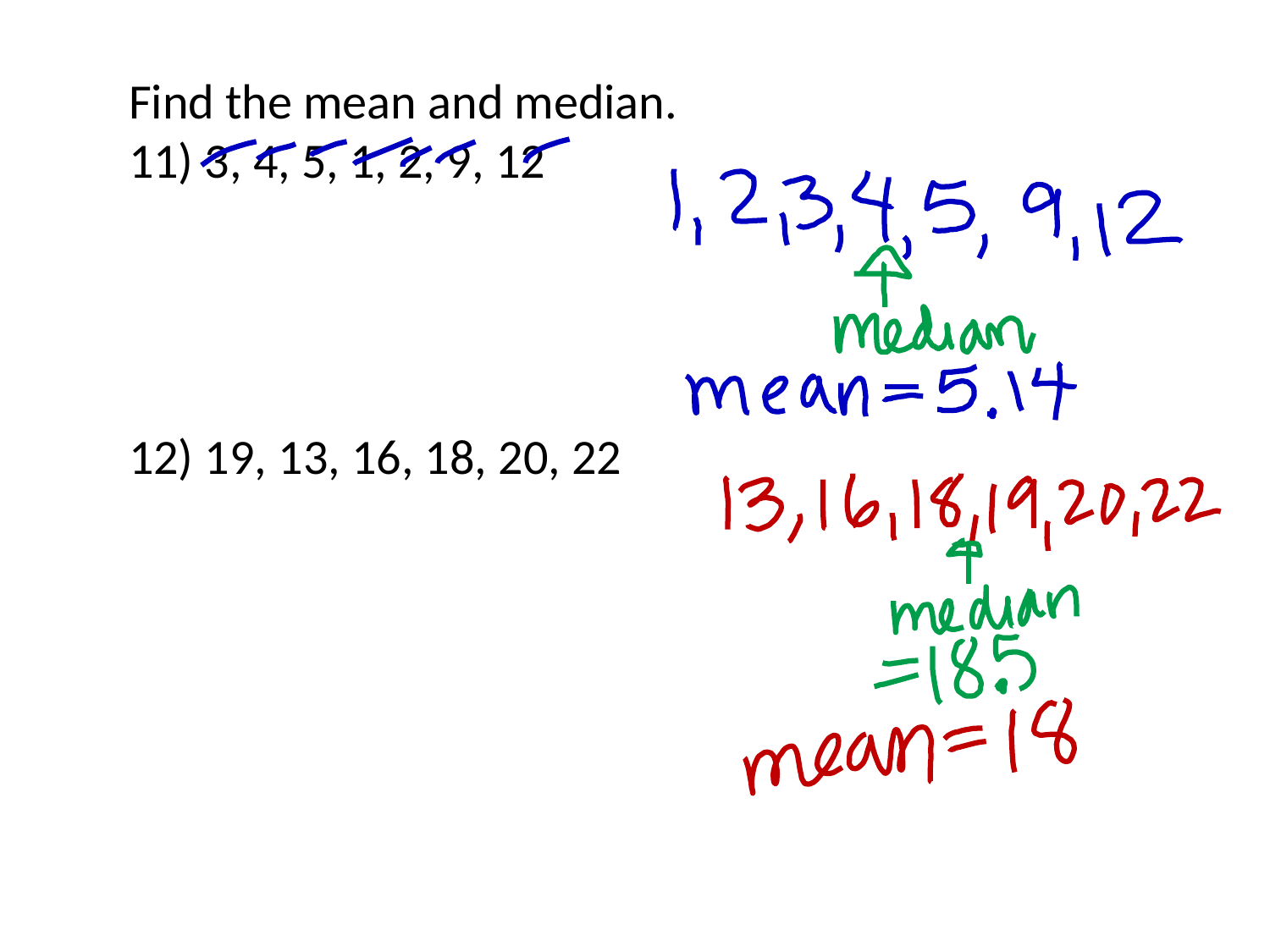

Find the mean and median.
11) 3, 4, 5, 1, 2, 9, 12

12) 19, 13, 16, 18, 20, 22